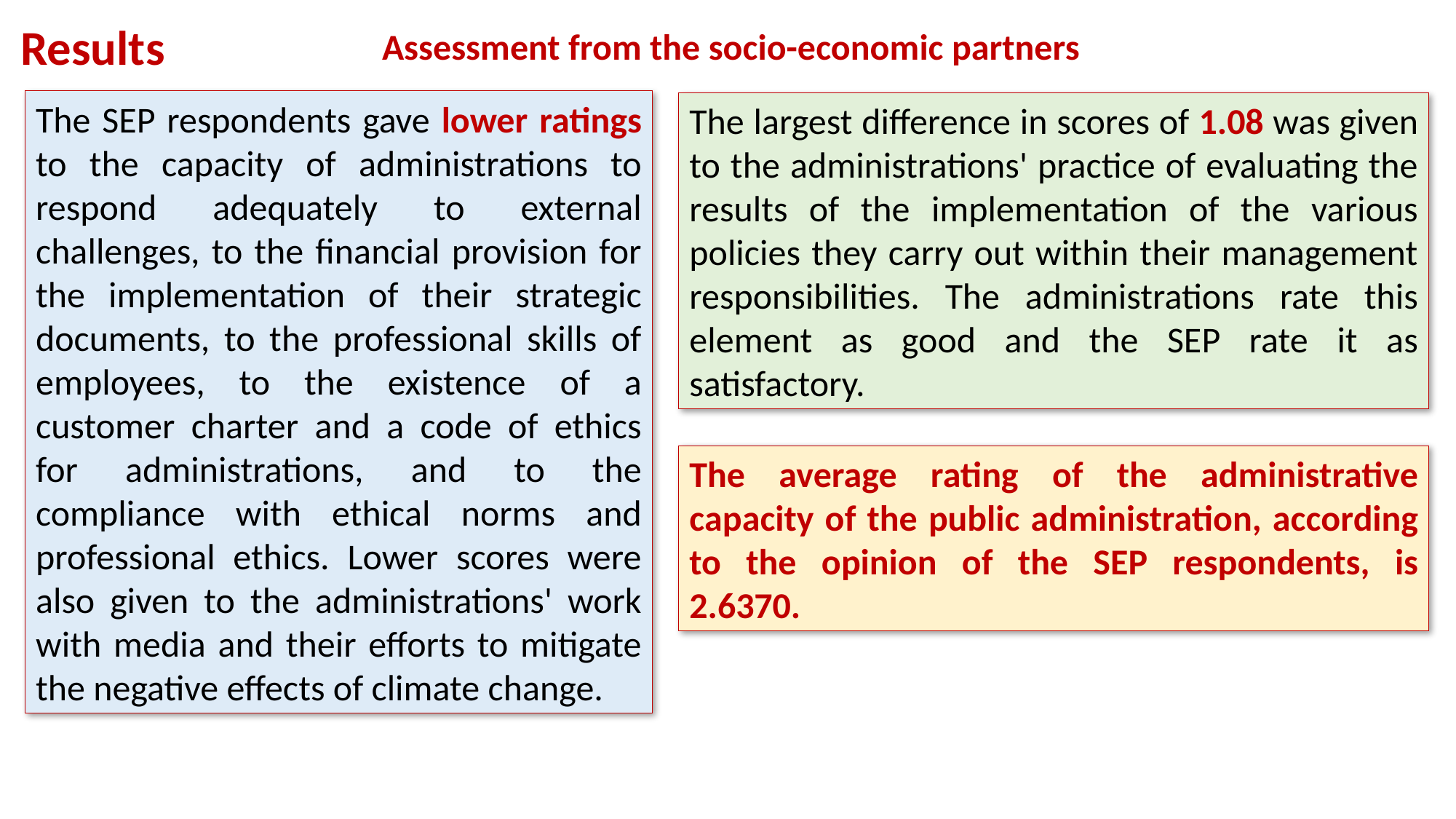

Results
Assessment from the socio-economic partners
The SEP respondents gave lower ratings to the capacity of administrations to respond adequately to external challenges, to the financial provision for the implementation of their strategic documents, to the professional skills of employees, to the existence of a customer charter and a code of ethics for administrations, and to the compliance with ethical norms and professional ethics. Lower scores were also given to the administrations' work with media and their efforts to mitigate the negative effects of climate change.
The largest difference in scores of 1.08 was given to the administrations' practice of evaluating the results of the implementation of the various policies they carry out within their management responsibilities. The administrations rate this element as good and the SEP rate it as satisfactory.
The average rating of the administrative capacity of the public administration, according to the opinion of the SEP respondents, is 2.6370.